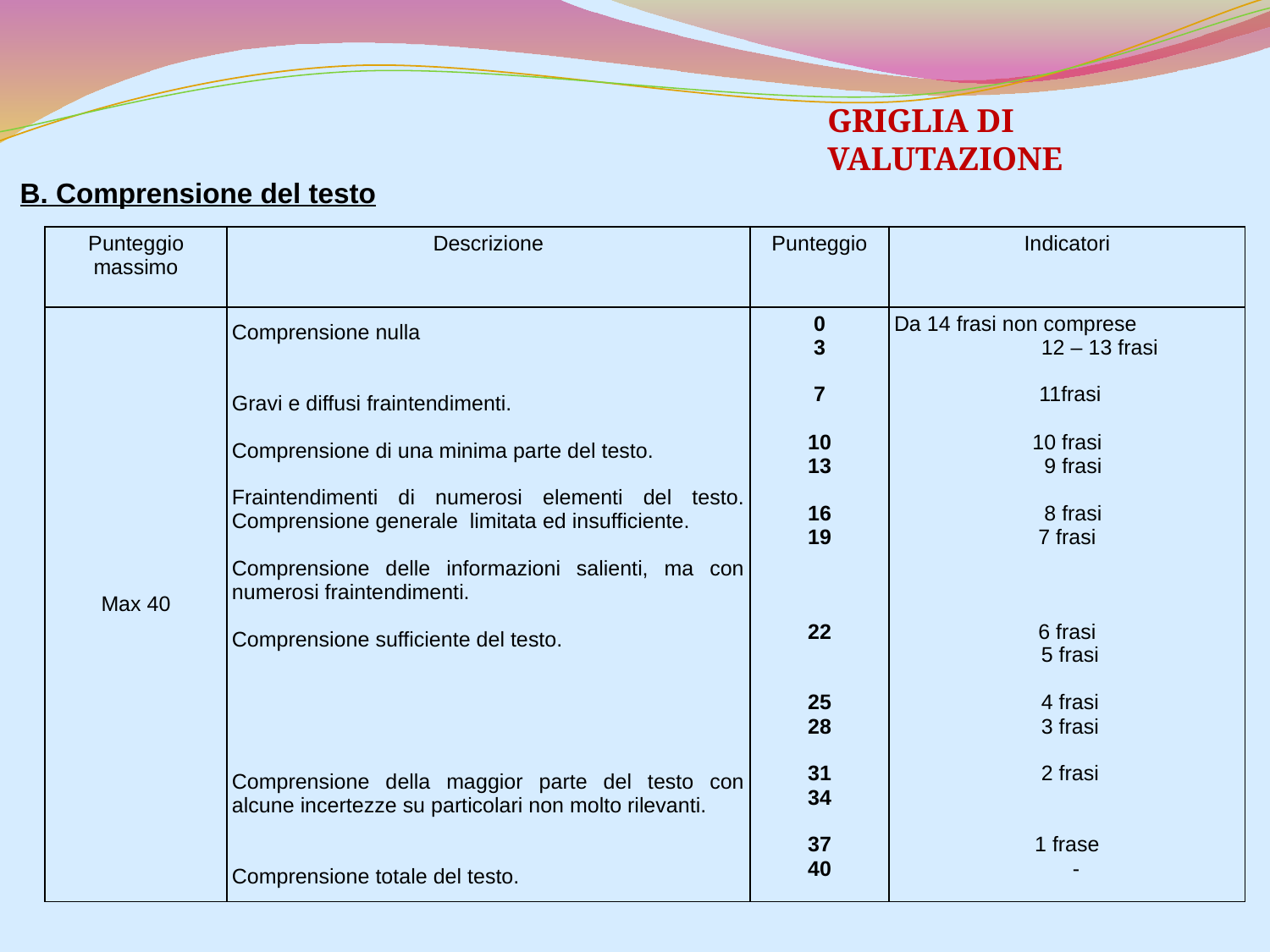

GRIGLIA DI VALUTAZIONE
B. Comprensione del testo
| Punteggio massimo | Descrizione | Punteggio | Indicatori |
| --- | --- | --- | --- |
| Max 40 | Comprensione nulla Gravi e diffusi fraintendimenti. Comprensione di una minima parte del testo. Fraintendimenti di numerosi elementi del testo. Comprensione generale limitata ed insufficiente. Comprensione delle informazioni salienti, ma con numerosi fraintendimenti. Comprensione sufficiente del testo. Comprensione della maggior parte del testo con alcune incertezze su particolari non molto rilevanti. Comprensione totale del testo. | 0 3 7 10 13 16 19 22 25 28 31 34 37 40 | Da 14 frasi non comprese 12 – 13 frasi 11frasi 10 frasi 9 frasi 8 frasi 7 frasi 6 frasi 5 frasi 4 frasi 3 frasi 2 frasi 1 frase - |